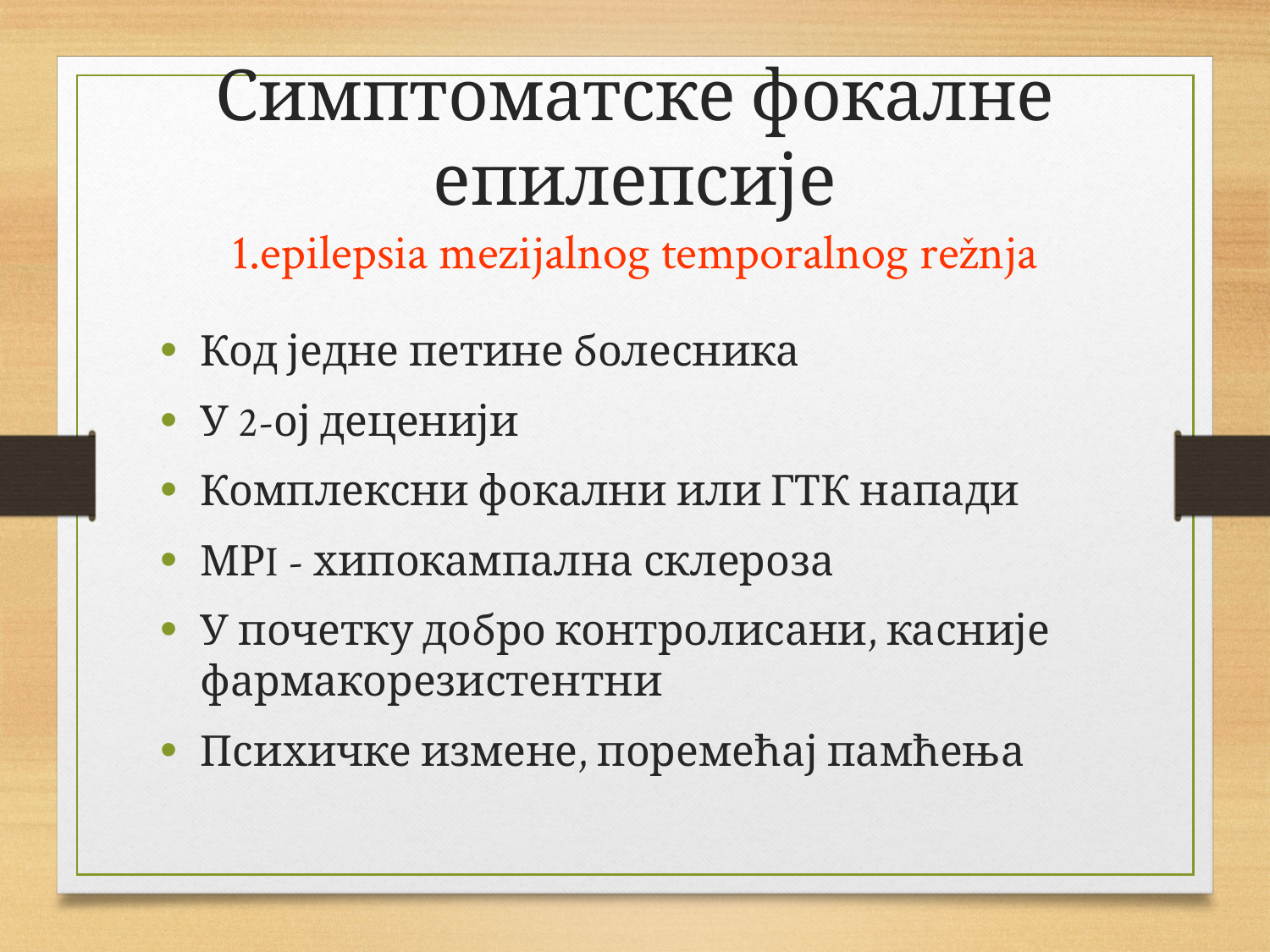

Симптоматске фокалне епилепсије
1.epilepsia mezijalnog temporalnog režnja
Код једне петине болесника
У 2-ој деценији
Комплексни фокални или ГТК напади
МРI - хипокампална склероза
У почетку добро контролисани, касније фармакорезистентни
Психичке измене, поремећај памћења